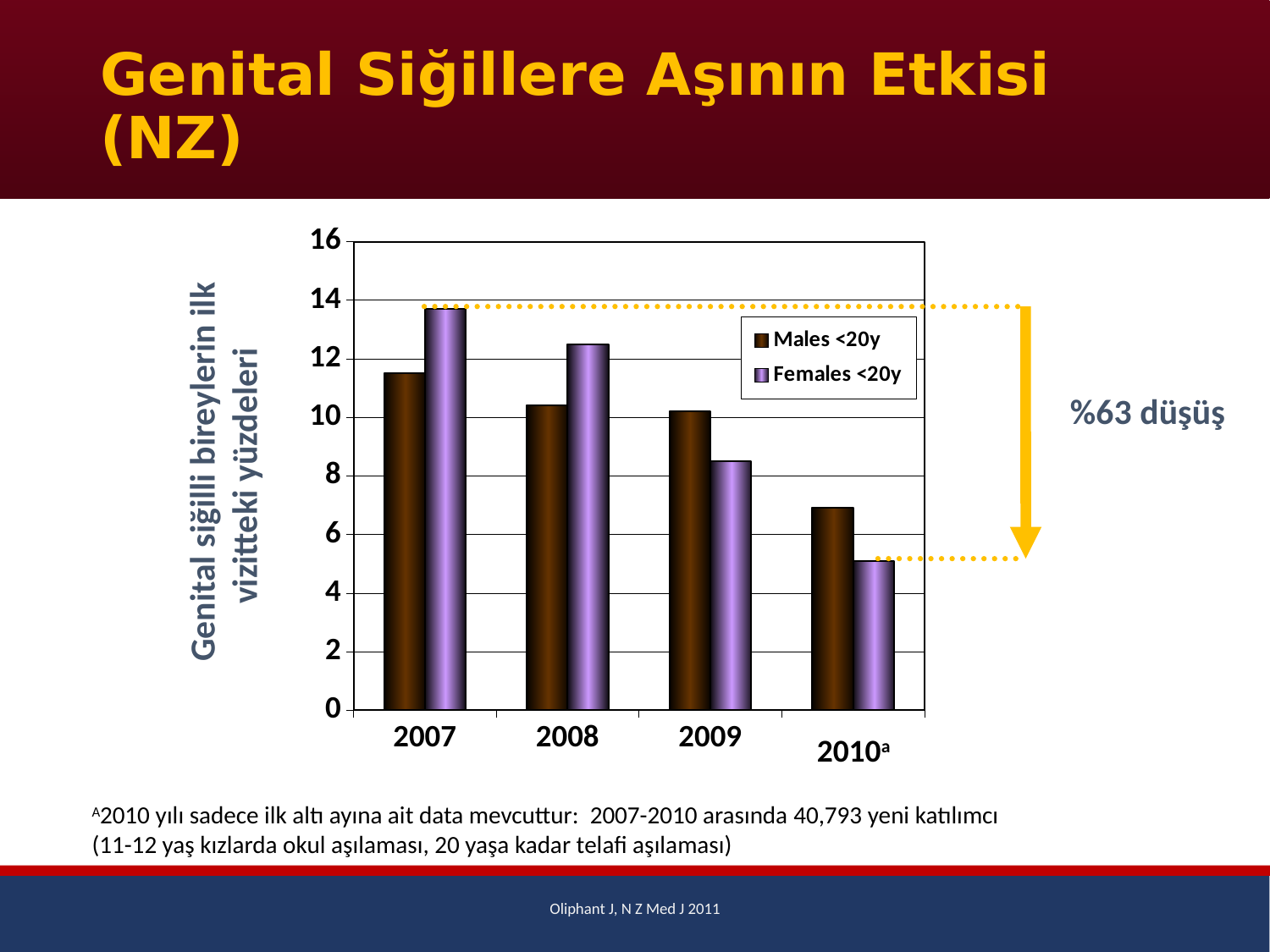

# Genital Siğillere Aşının Etkisi (NZ)

### Chart

| Category | Males <20y | Females <20y |
|---|---|---|
| 2007 | 11.5 | 13.7 |
| 2008 | 10.4 | 12.5 |
| 2009 | 10.2 | 8.5 |
| 2010a | 6.9 | 5.1 |

%63 düşüş
 Genital siğilli bireylerin ilk vizitteki yüzdeleri

2010a
A2010 yılı sadece ilk altı ayına ait data mevcuttur:  2007-2010 arasında 40,793 yeni katılımcı
(11-12 yaş kızlarda okul aşılaması, 20 yaşa kadar telafi aşılaması)
Oliphant J, N Z Med J 2011